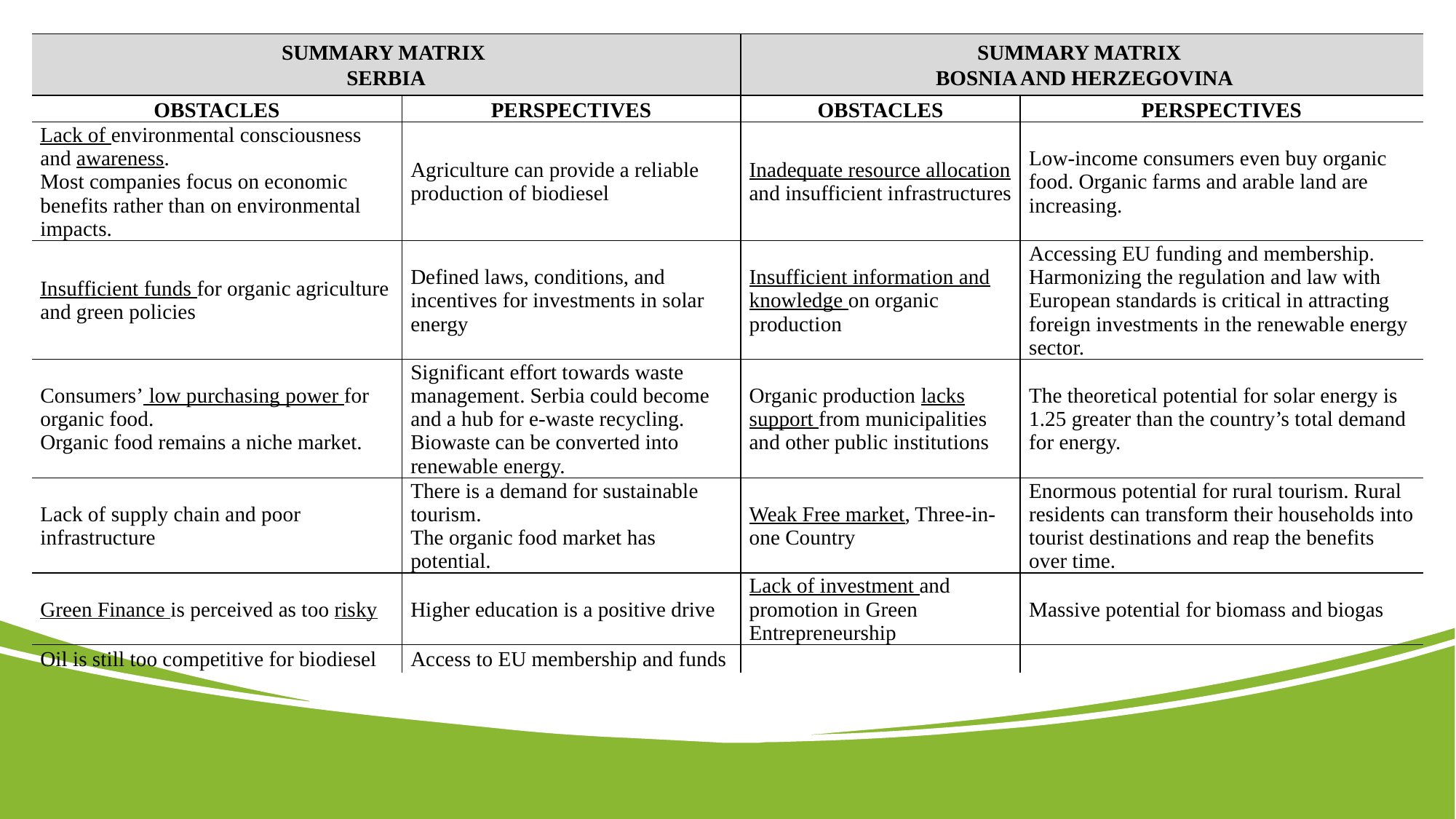

| SUMMARY MATRIX SERBIA |  | SUMMARY MATRIX BOSNIA AND HERZEGOVINA |  |
| --- | --- | --- | --- |
| OBSTACLES | PERSPECTIVES | OBSTACLES | PERSPECTIVES |
| Lack of environmental consciousness and awareness. Most companies focus on economic benefits rather than on environmental impacts. | Agriculture can provide a reliable production of biodiesel | Inadequate resource allocation and insufficient infrastructures | Low-income consumers even buy organic food. Organic farms and arable land are increasing. |
| Insufficient funds for organic agriculture and green policies | Defined laws, conditions, and incentives for investments in solar energy | Insufficient information and knowledge on organic production | Accessing EU funding and membership. Harmonizing the regulation and law with European standards is critical in attracting foreign investments in the renewable energy sector. |
| Consumers’ low purchasing power for organic food. Organic food remains a niche market. | Significant effort towards waste management. Serbia could become and a hub for e-waste recycling. Biowaste can be converted into renewable energy. | Organic production lacks support from municipalities and other public institutions | The theoretical potential for solar energy is 1.25 greater than the country’s total demand for energy. |
| Lack of supply chain and poor infrastructure | There is a demand for sustainable tourism. The organic food market has potential. | Weak Free market, Three-in-one Country | Enormous potential for rural tourism. Rural residents can transform their households into tourist destinations and reap the benefits over time. |
| Green Finance is perceived as too risky | Higher education is a positive drive | Lack of investment and promotion in Green Entrepreneurship | Massive potential for biomass and biogas |
| Oil is still too competitive for biodiesel | Access to EU membership and funds |  |  |